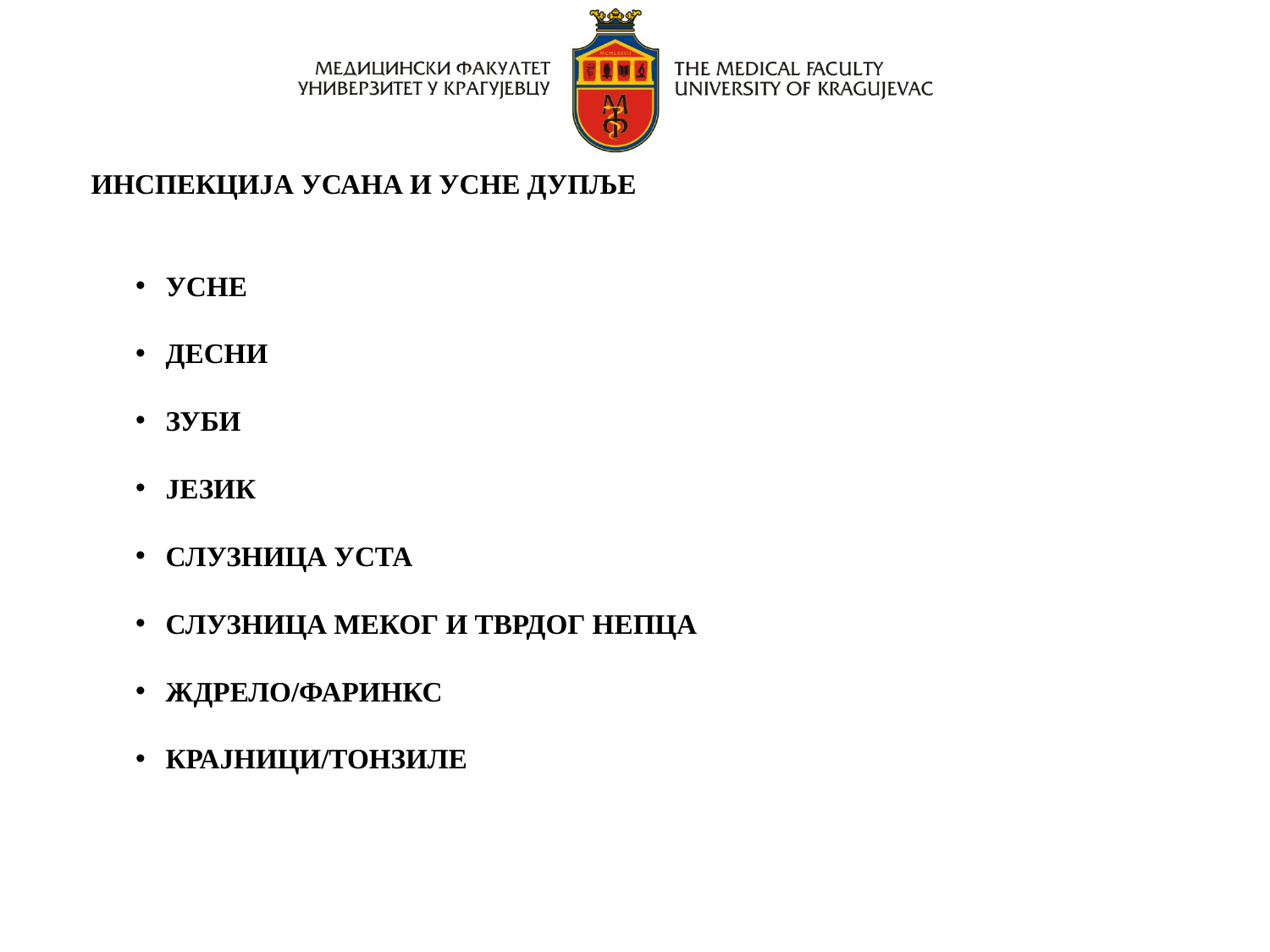

ИНСПЕКЦИЈА УСАНА И УСНЕ ДУПЉЕ

УСНЕ

ДЕСНИ

ЗУБИ

ЈЕЗИК

СЛУЗНИЦА УСТА

СЛУЗНИЦА МЕКОГ И ТВРДОГ НЕПЦА

ЖДРЕЛО/ФАРИНКС

КРАЈНИЦИ/ТОНЗИЛЕ